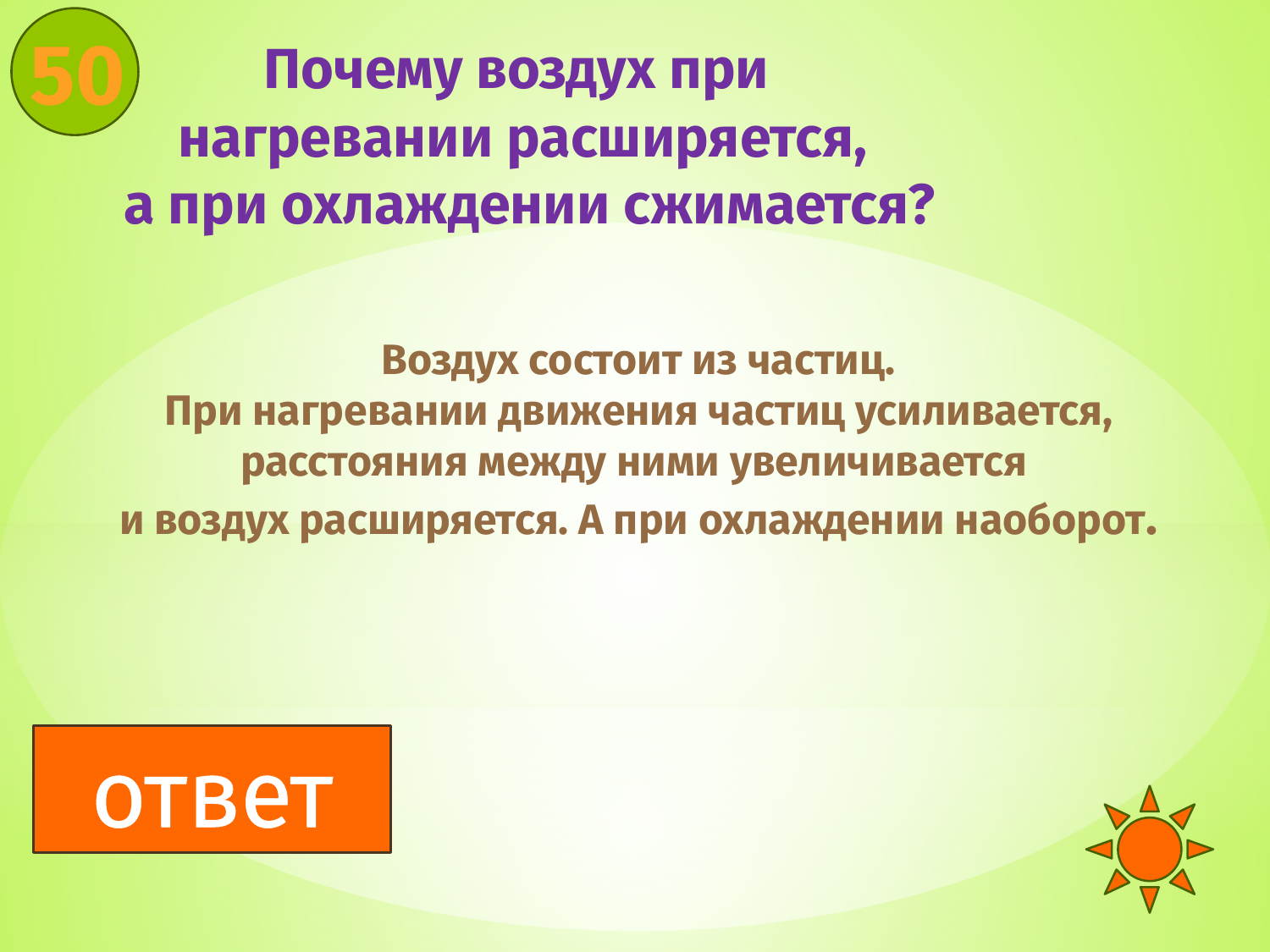

50
Почему воздух при
нагревании расширяется,
 а при охлаждении сжимается?

Воздух состоит из частиц.
 При нагревании движения частиц усиливается,
расстояния между ними увеличивается
и воздух расширяется. А при охлаждении наоборот.
#
ответ